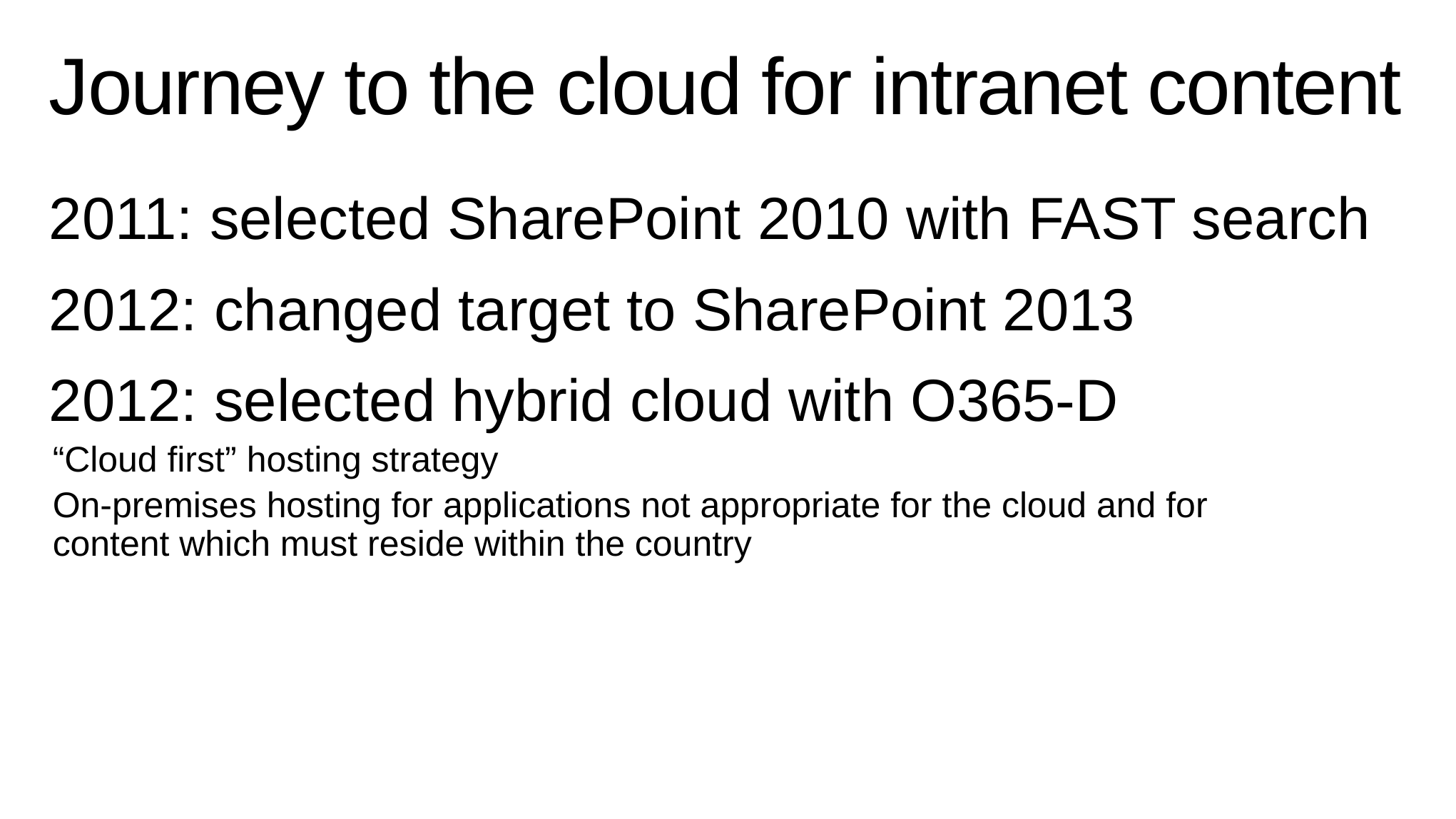

# Journey to the cloud for intranet content
2011: selected SharePoint 2010 with FAST search
2012: changed target to SharePoint 2013
2012: selected hybrid cloud with O365-D
“Cloud first” hosting strategy
On-premises hosting for applications not appropriate for the cloud and for
content which must reside within the country